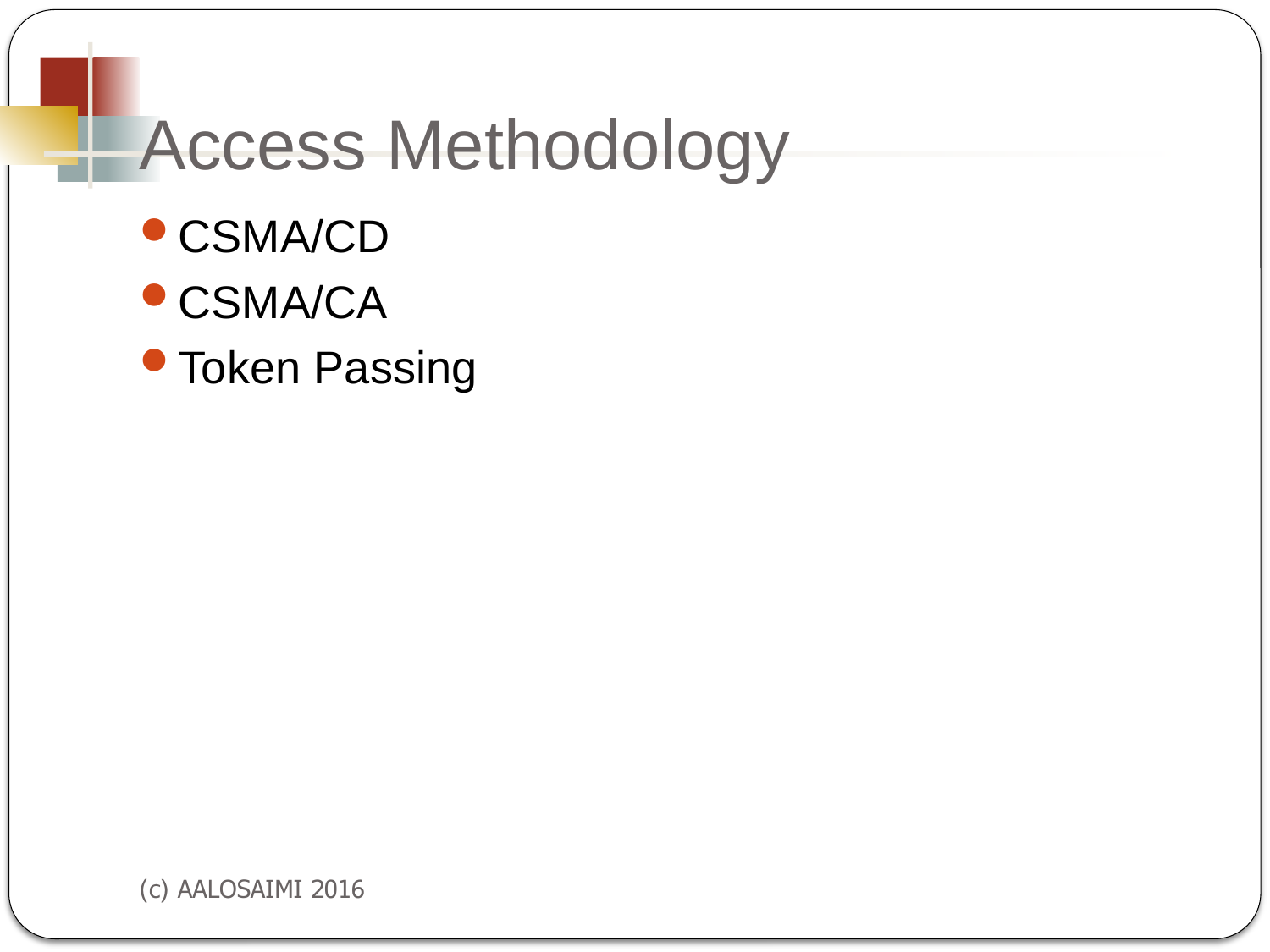

# Access Methodology
CSMA/CD
CSMA/CA
Token Passing
(c) AALOSAIMI 2016